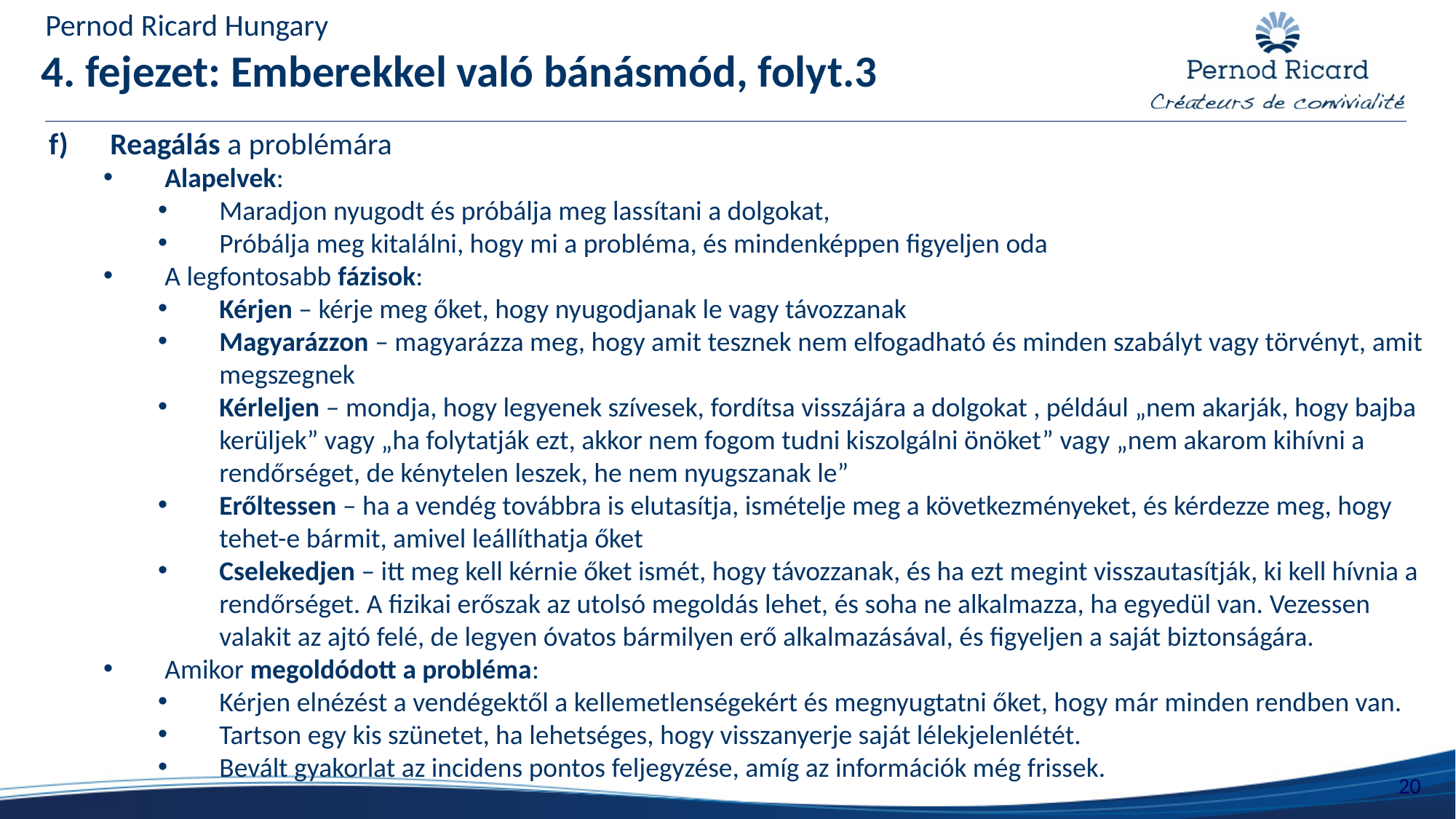

Pernod Ricard Hungary
# 4. fejezet: Emberekkel való bánásmód, folyt.3
Reagálás a problémára
Alapelvek:
Maradjon nyugodt és próbálja meg lassítani a dolgokat,
Próbálja meg kitalálni, hogy mi a probléma, és mindenképpen figyeljen oda
A legfontosabb fázisok:
Kérjen – kérje meg őket, hogy nyugodjanak le vagy távozzanak
Magyarázzon – magyarázza meg, hogy amit tesznek nem elfogadható és minden szabályt vagy törvényt, amit megszegnek
Kérleljen – mondja, hogy legyenek szívesek, fordítsa visszájára a dolgokat , például „nem akarják, hogy bajba kerüljek” vagy „ha folytatják ezt, akkor nem fogom tudni kiszolgálni önöket” vagy „nem akarom kihívni a rendőrséget, de kénytelen leszek, he nem nyugszanak le”
Erőltessen – ha a vendég továbbra is elutasítja, ismételje meg a következményeket, és kérdezze meg, hogy tehet-e bármit, amivel leállíthatja őket
Cselekedjen – itt meg kell kérnie őket ismét, hogy távozzanak, és ha ezt megint visszautasítják, ki kell hívnia a rendőrséget. A fizikai erőszak az utolsó megoldás lehet, és soha ne alkalmazza, ha egyedül van. Vezessen valakit az ajtó felé, de legyen óvatos bármilyen erő alkalmazásával, és figyeljen a saját biztonságára.
Amikor megoldódott a probléma:
Kérjen elnézést a vendégektől a kellemetlenségekért és megnyugtatni őket, hogy már minden rendben van.
Tartson egy kis szünetet, ha lehetséges, hogy visszanyerje saját lélekjelenlétét.
Bevált gyakorlat az incidens pontos feljegyzése, amíg az információk még frissek.

20
20